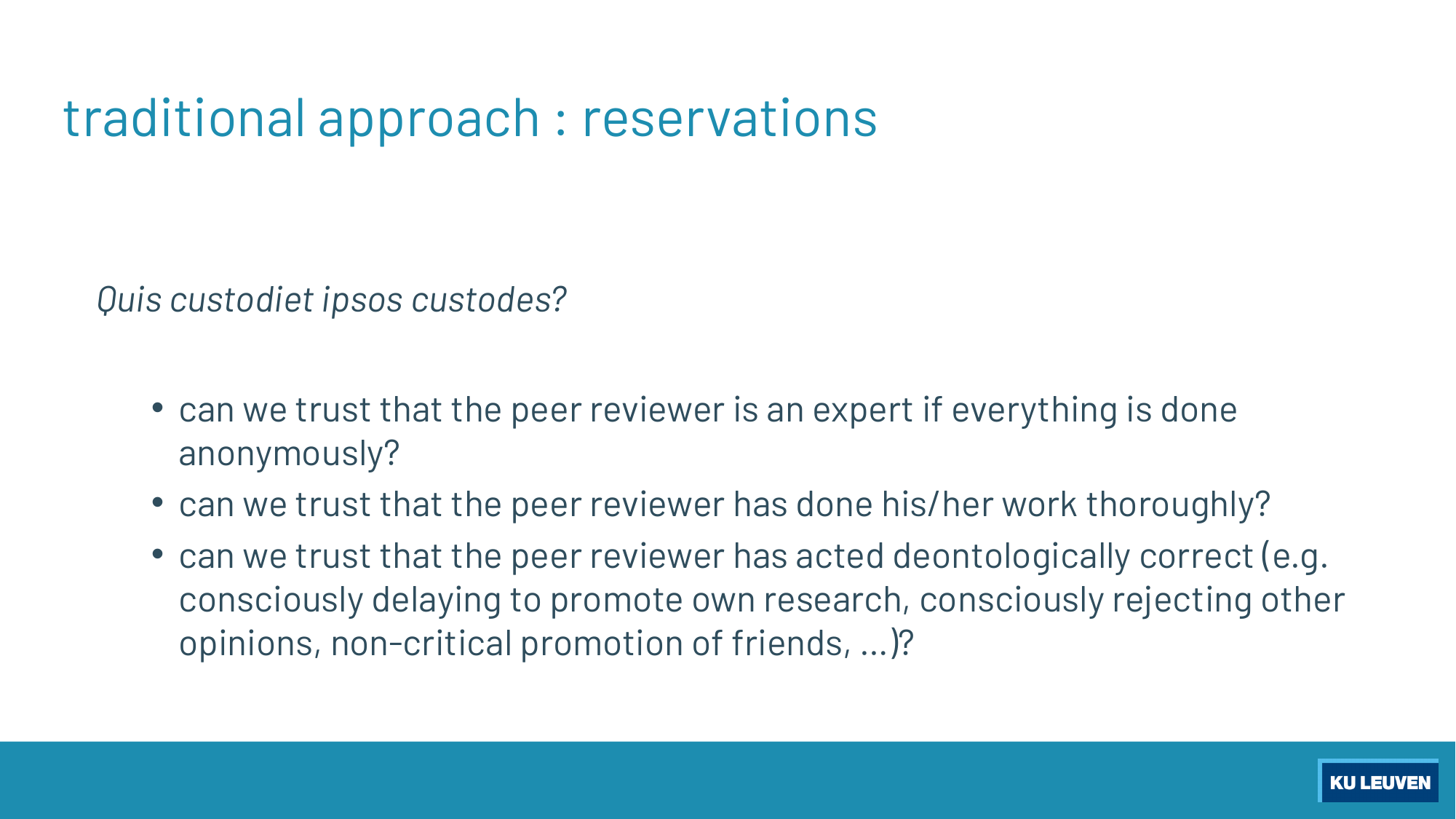

# traditional approach : reservations
Quis custodiet ipsos custodes?

can we trust that the peer reviewer is an expert if everything is done anonymously?
can we trust that the peer reviewer has done his/her work thoroughly?
can we trust that the peer reviewer has acted deontologically correct (e.g. consciously delaying to promote own research, consciously rejecting other opinions, non-critical promotion of friends, …)?